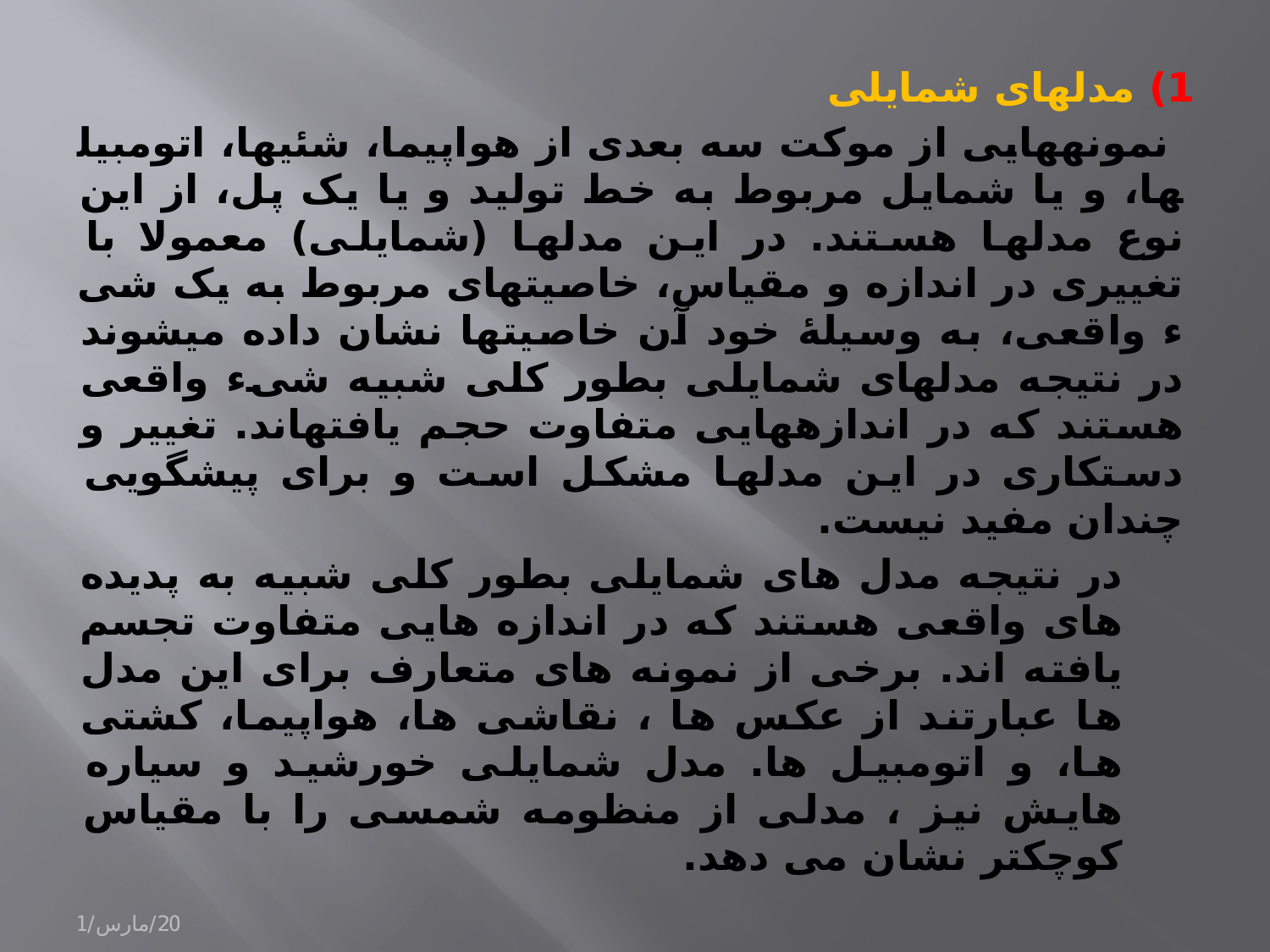

1) مدل­های شمایلی
 نمونه­هایی از موکت سه بعدی از هواپیما، شئی­ها، اتومبیل­ها، و یا شمایل­ مربوط به خط تولید و یا یک پل، از این نوع مدل­ها هستند. در این مدل­ها (شمایلی) معمولا با تغییری در اندازه و مقیاس، خاصیت­های مربوط به یک شی­ء واقعی، به وسیلۀ خود آن خاصیت­ها نشان داده می­شوند در نتیجه مدل­های شمایلی بطور کلی شبیه شی­ء واقعی هستند که در اندازه­هایی متفاوت حجم یافته­اند. تغییر و دستکاری در این مدل­ها مشکل است و برای پیش­گویی چندان مفید نیست.
در نتیجه مدل های شمایلی بطور کلی شبیه به پدیده های واقعی هستند که در اندازه هایی متفاوت تجسم یافته اند. برخی از نمونه های متعارف برای این مدل ها عبارتند از عکس ها ، نقاشی ها، هواپیما، کشتی ها، و اتومبیل ها. مدل شمایلی خورشید و سیاره هایش نیز ، مدلی از منظومه شمسی را با مقیاس کوچکتر نشان می دهد.

20/مارس/1